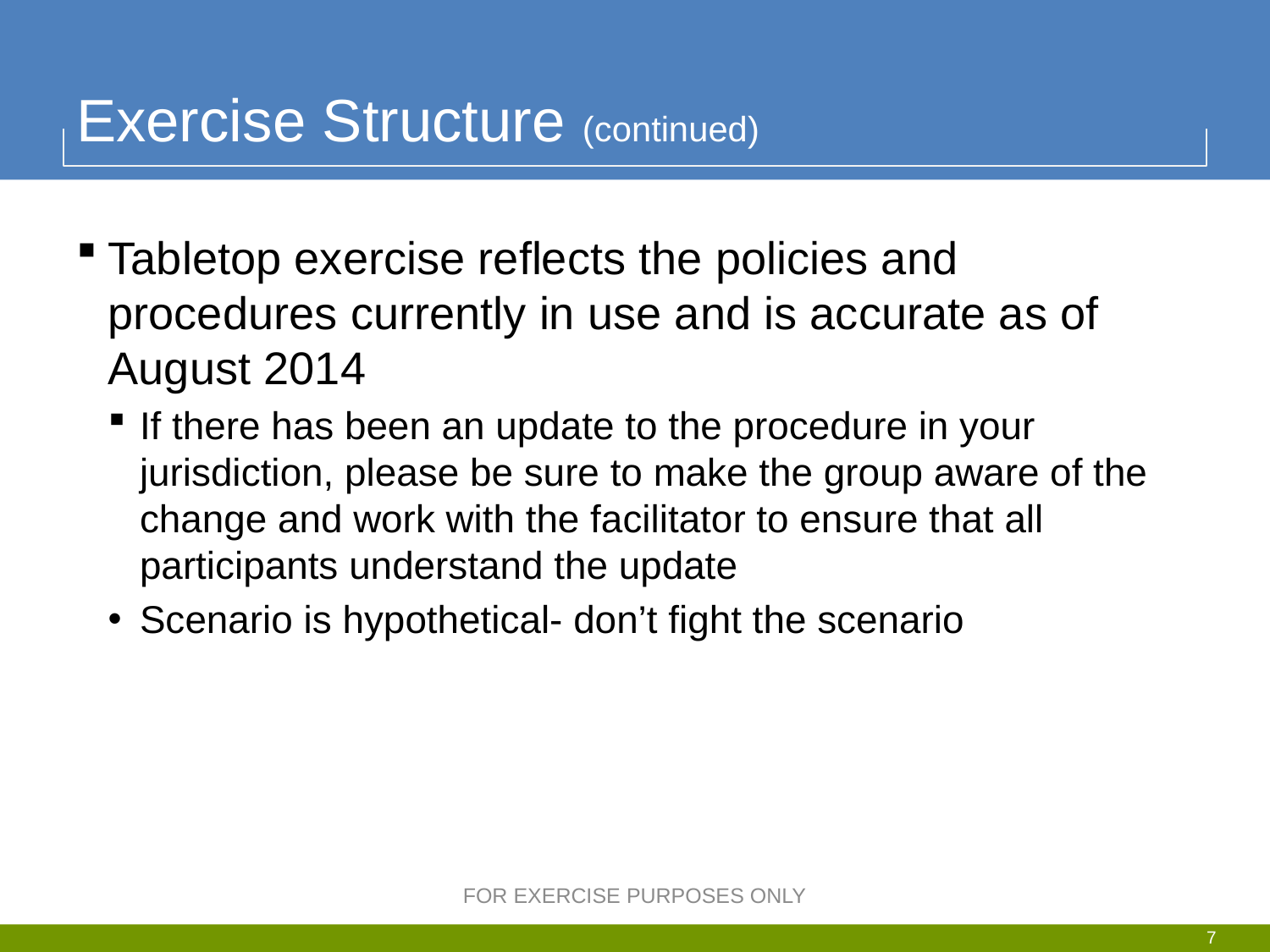

# Exercise Structure (continued)
Tabletop exercise reflects the policies and procedures currently in use and is accurate as of August 2014
If there has been an update to the procedure in your jurisdiction, please be sure to make the group aware of the change and work with the facilitator to ensure that all participants understand the update
Scenario is hypothetical- don’t fight the scenario
FOR EXERCISE PURPOSES ONLY